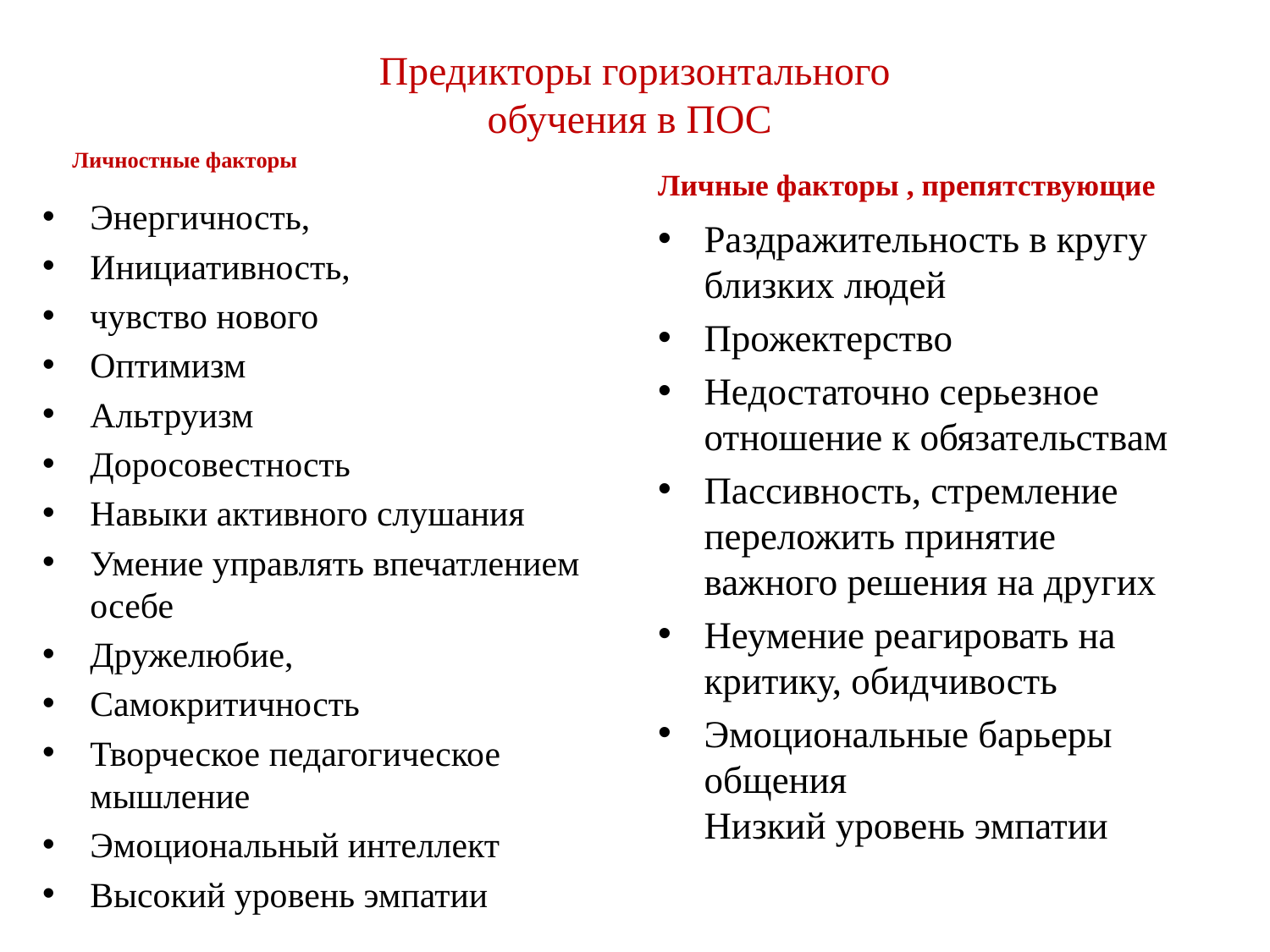

# Предикторы горизонтального обучения в ПОС
Личностные факторы
Личные факторы , препятствующие
Энергичность,
Инициативность,
чувство нового
Оптимизм
Альтруизм
Доросовестность
Навыки активного слушания
Умение управлять впечатлением осебе
Дружелюбие,
Самокритичность
Творческое педагогическое
мышление
Эмоциональный интеллект
Высокий уровень эмпатии
Раздражительность в кругу близких людей
Прожектерство
Недостаточно серьезное отношение к обязательствам
Пассивность, стремление
переложить принятие важного решения на других
Неумение реагировать на критику, обидчивость
Эмоциональные барьеры общения
Низкий уровень эмпатии